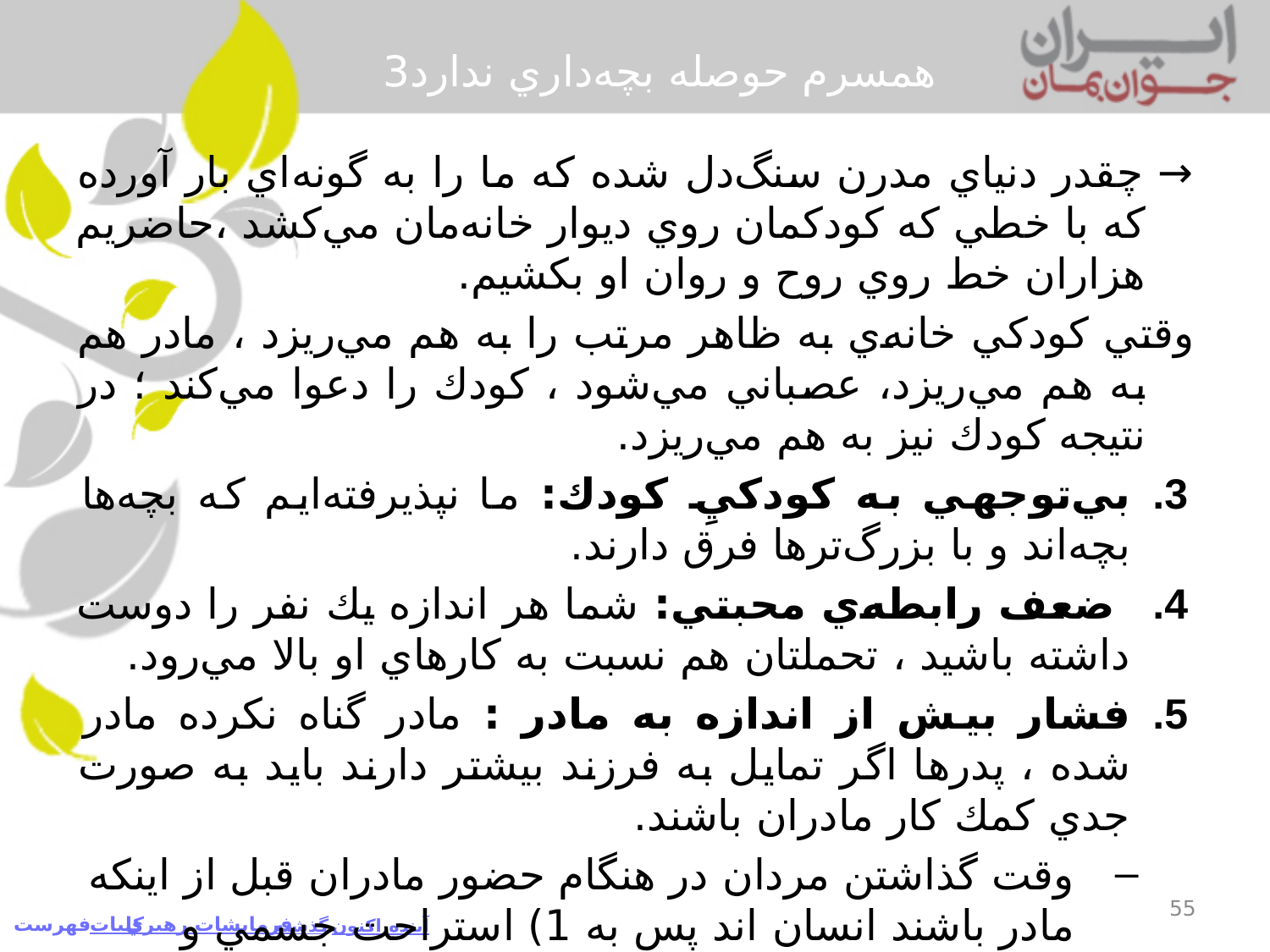

# همسرم حوصله بچه‌داري ندارد3
→ چقدر دنياي مدرن سنگ‌دل شده كه ما را به گونه‌اي بار آورده كه با خطي كه كودكمان روي ديوار خانه‌مان مي‌كشد ،‌حاضريم هزاران خط روي روح و روان او بكشيم.
	وقتي كودكي خانه‌ي به ظاهر مرتب را به هم مي‌ريزد ، مادر هم به هم مي‌ريزد، عصباني مي‌شود ، كودك را دعوا مي‌كند ؛ در نتيجه كودك نيز به هم مي‌ريزد.
بي‌توجهي به كودكيِ كودك: ما نپذيرفته‌ايم كه بچه‌ها بچه‌اند و با بزرگ‌ترها فرق دارند.
 ضعف رابطه‌ي محبتي:‌ شما هر اندازه يك نفر را دوست داشته باشيد ، تحملتان هم نسبت به كارهاي او بالا مي‌رود.
فشار بيش از اندازه به مادر : مادر گناه نكرده مادر شده ، پدرها اگر تمايل به فرزند بيشتر دارند بايد به صورت جدي كمك كار مادران باشند.
وقت گذاشتن مردان در هنگام حضور مادران قبل از اينكه مادر باشند انسان اند پس به 1) استراحت جسمي و روحي و 2) رسيدگي به علاقه‌مندي‌ها نياز دارند. ضمنا مردان توان بيشتري دارند . كار در خانه هم آسان تر از كار خارج از خانه نيست.

55